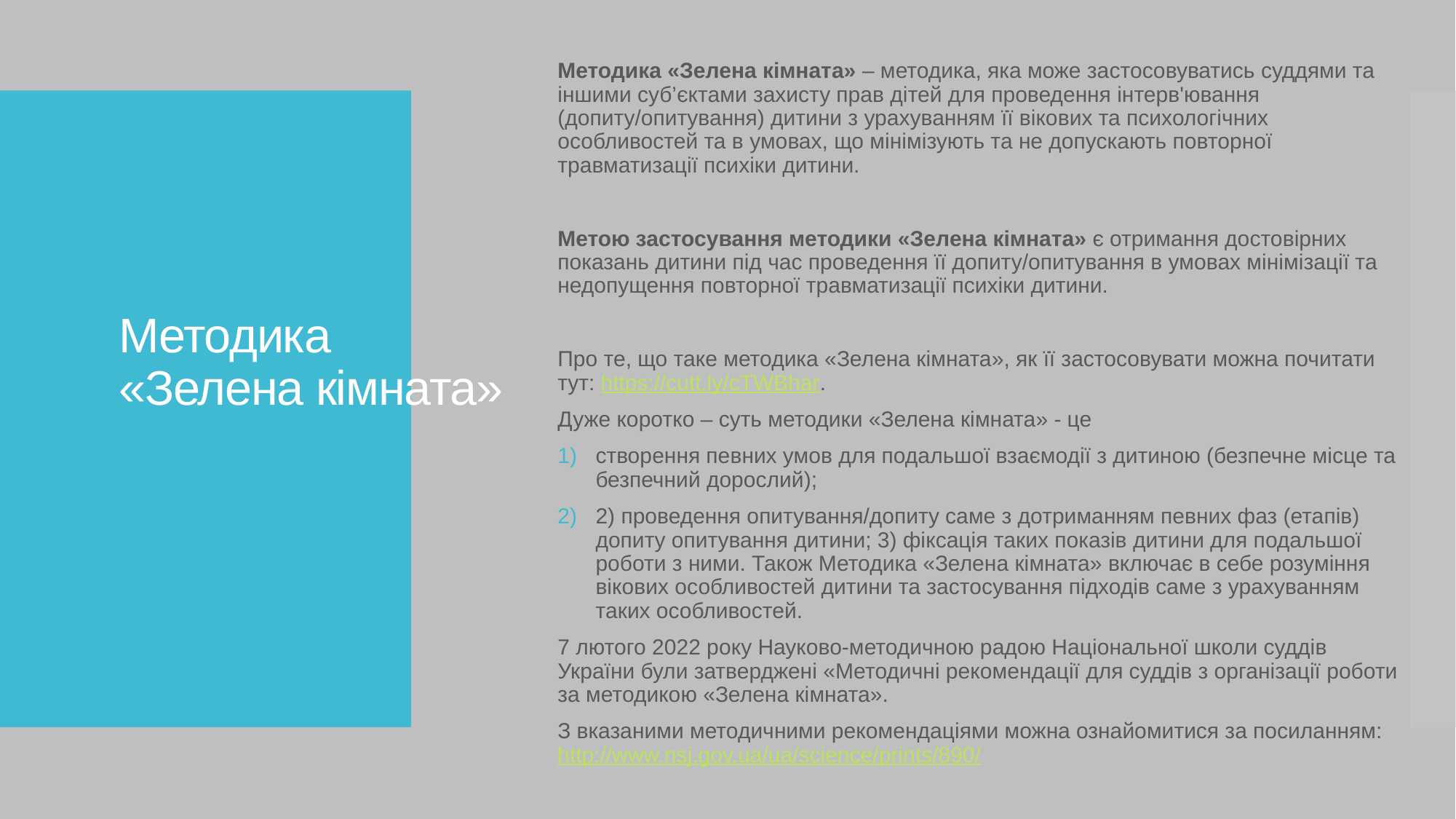

Методика «Зелена кімната» – методика, яка може застосовуватись суддями та іншими суб’єктами захисту прав дітей для проведення інтерв'ювання (допиту/опитування) дитини з урахуванням її вікових та психологічних особливостей та в умовах, що мінімізують та не допускають повторної травматизації психіки дитини.

Метою застосування методики «Зелена кімната» є отримання достовірних показань дитини під час проведення її допиту/опитування в умовах мінімізації та недопущення повторної травматизації психіки дитини.

Про те, що таке методика «Зелена кімната», як її застосовувати можна почитати тут: https://cutt.ly/cTWBhar.
Дуже коротко – суть методики «Зелена кімната» - це
створення певних умов для подальшої взаємодії з дитиною (безпечне місце та безпечний дорослий);
2) проведення опитування/допиту саме з дотриманням певних фаз (етапів) допиту опитування дитини; 3) фіксація таких показів дитини для подальшої роботи з ними. Також Методика «Зелена кімната» включає в себе розуміння вікових особливостей дитини та застосування підходів саме з урахуванням таких особливостей.
7 лютого 2022 року Науково-методичною радою Національної школи суддів України були затверджені «Методичні рекомендації для суддів з організації роботи за методикою «Зелена кімната».
З вказаними методичними рекомендаціями можна ознайомитися за посиланням: http://www.nsj.gov.ua/ua/science/prints/890/

# Методика «Зелена кімната»